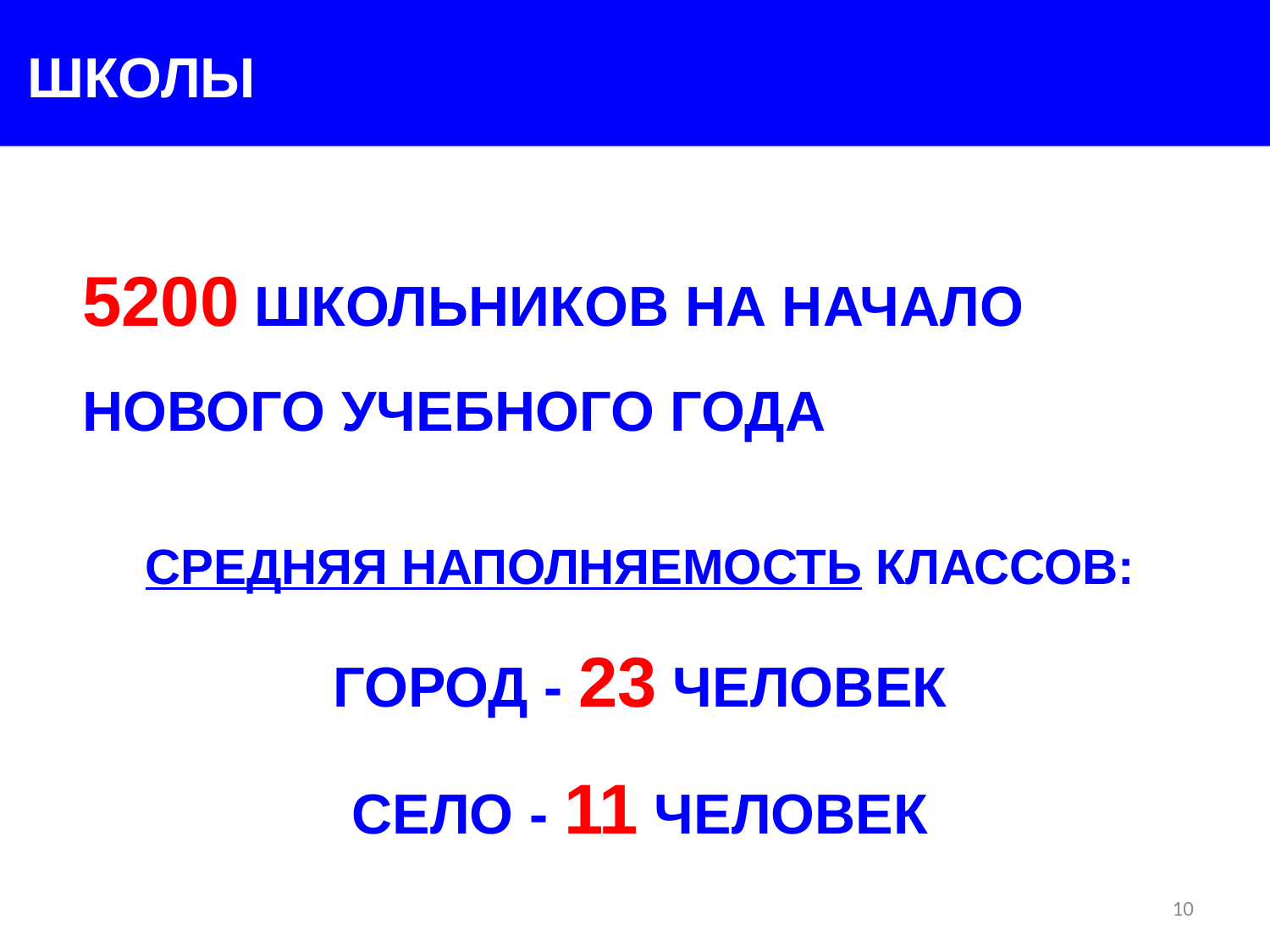

ШКОЛЫ
5200 ШКОЛЬНИКОВ НА НАЧАЛО НОВОГО УЧЕБНОГО ГОДА

СРЕДНЯЯ НАПОЛНЯЕМОСТЬ КЛАССОВ:
ГОРОД - 23 ЧЕЛОВЕК
СЕЛО - 11 ЧЕЛОВЕК
10